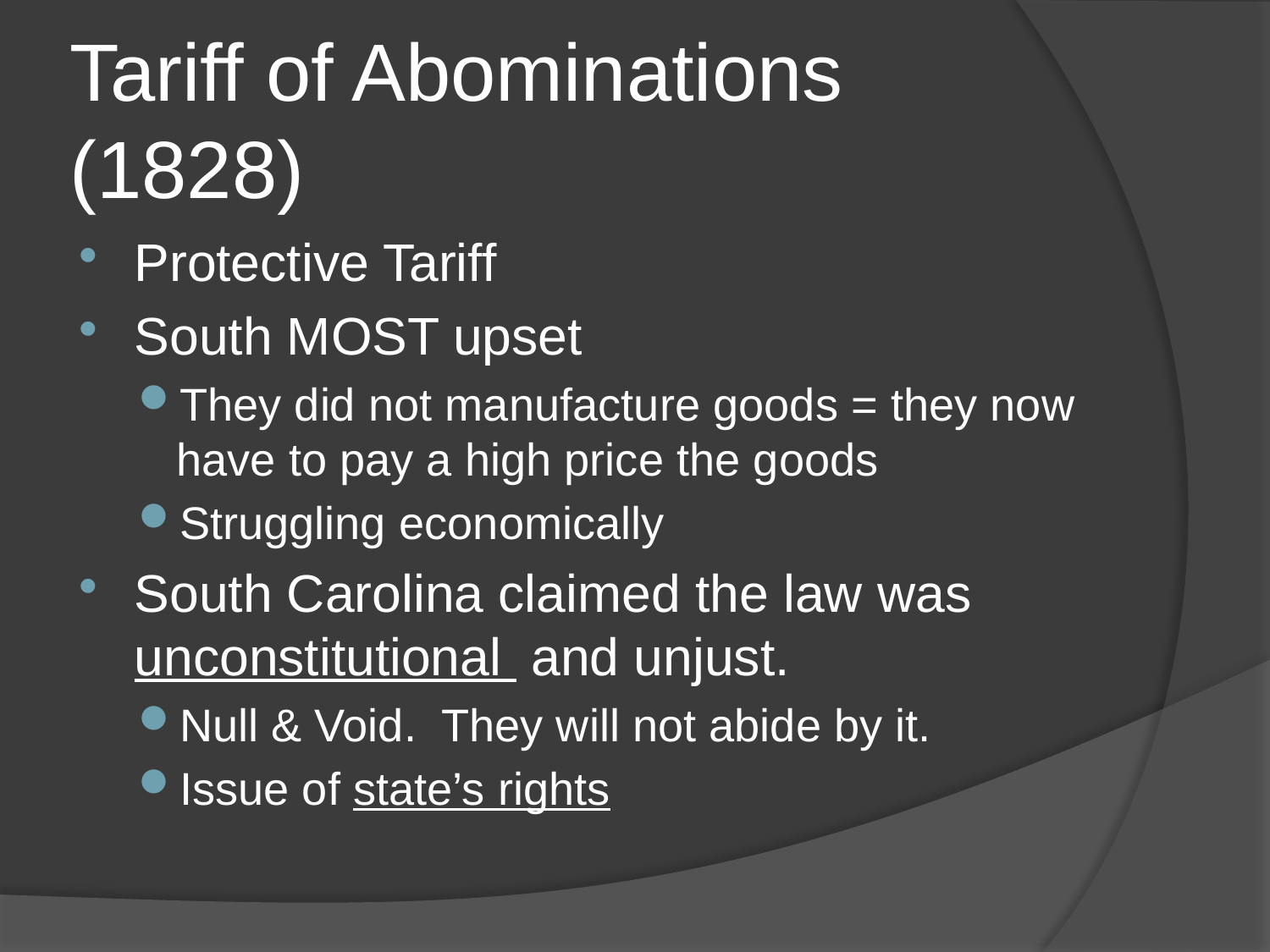

# Tariff of Abominations (1828)
Protective Tariff
South MOST upset
They did not manufacture goods = they now have to pay a high price the goods
Struggling economically
South Carolina claimed the law was unconstitutional  and unjust.
Null & Void.  They will not abide by it.
Issue of state’s rights